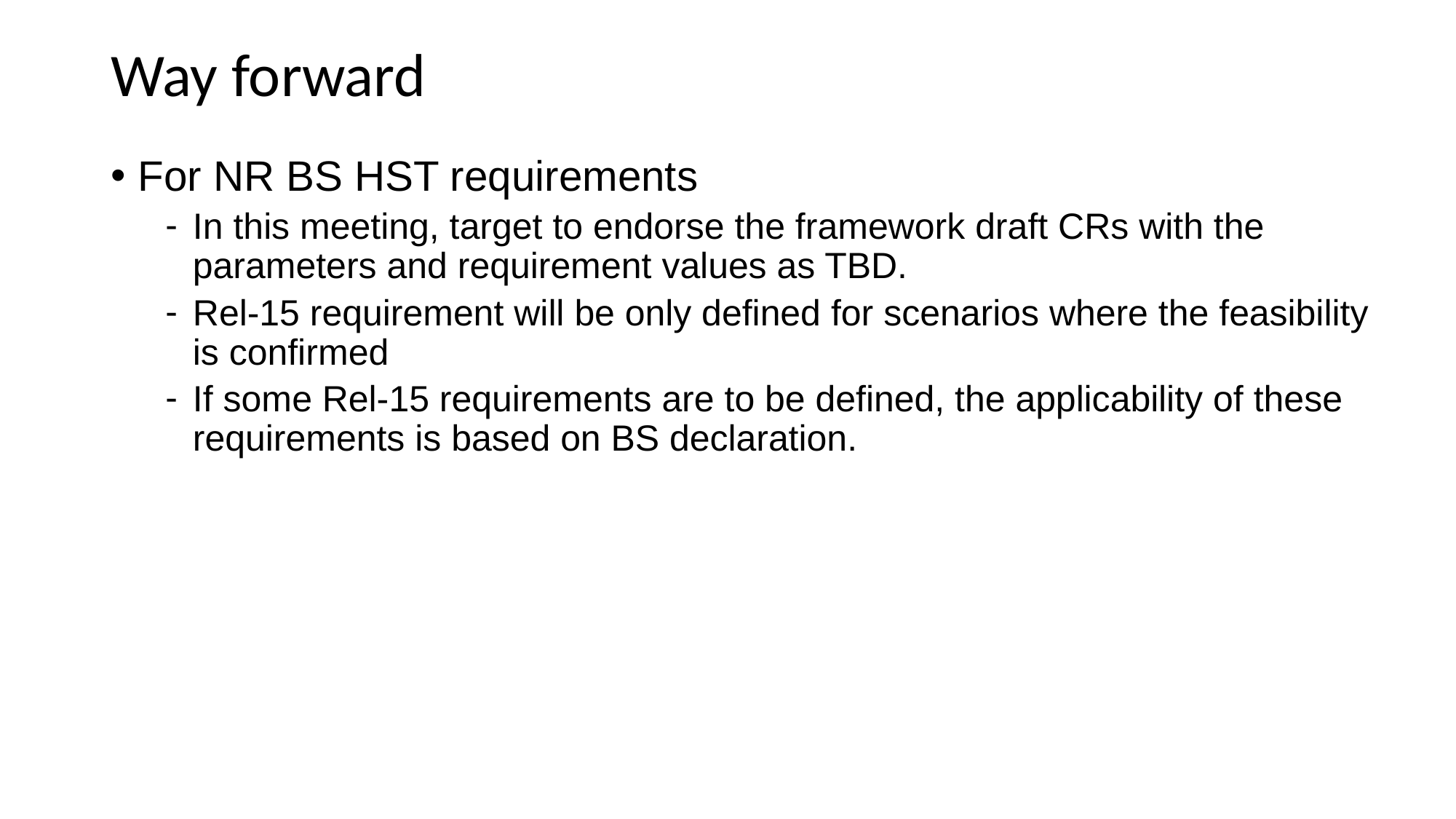

# Way forward
For NR BS HST requirements
In this meeting, target to endorse the framework draft CRs with the parameters and requirement values as TBD.
Rel-15 requirement will be only defined for scenarios where the feasibility is confirmed
If some Rel-15 requirements are to be defined, the applicability of these requirements is based on BS declaration.